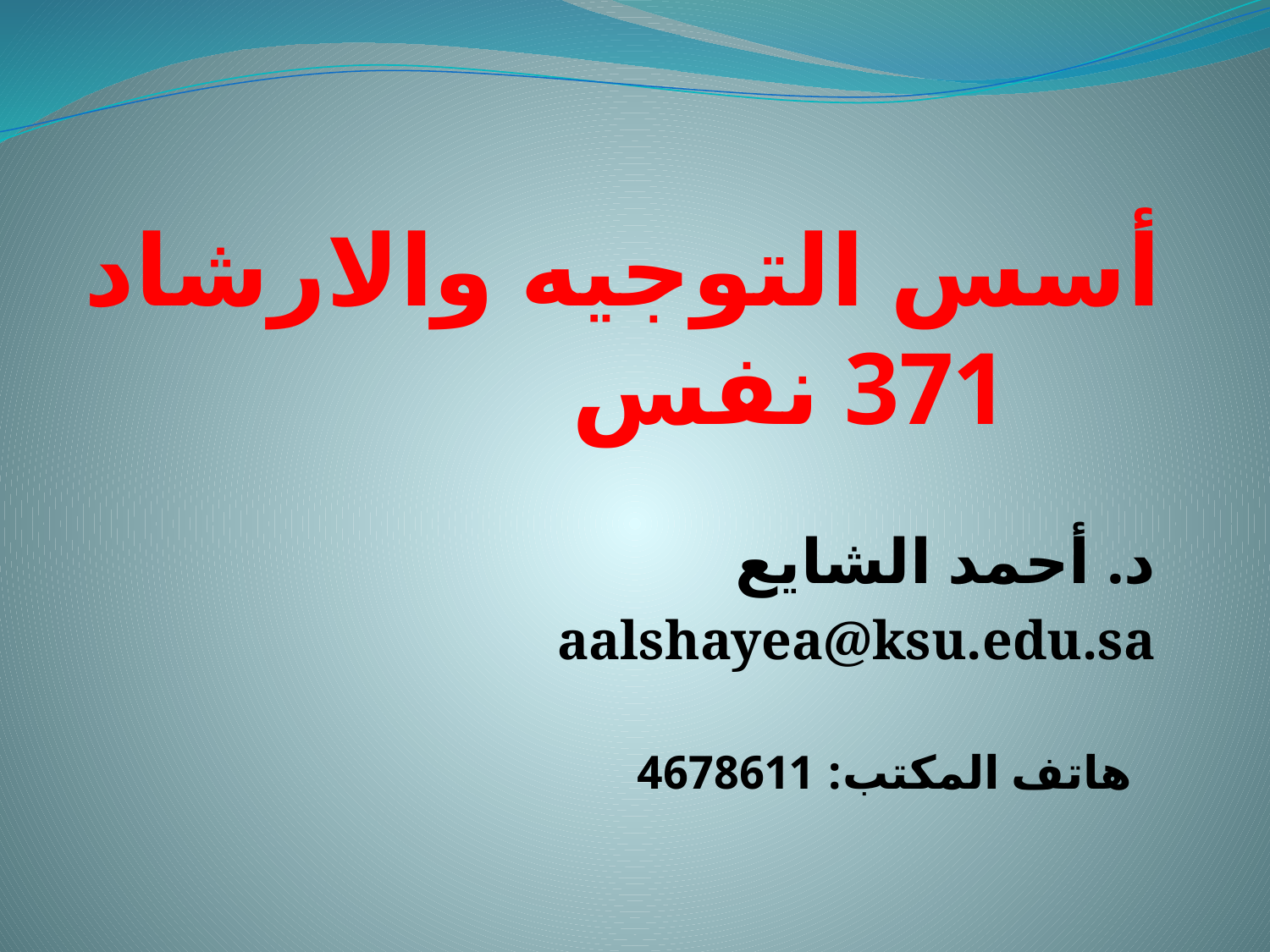

# أسس التوجيه والارشاد    371 نفس

د. أحمد الشايع
aalshayea@ksu.edu.sa

هاتف المكتب: 4678611